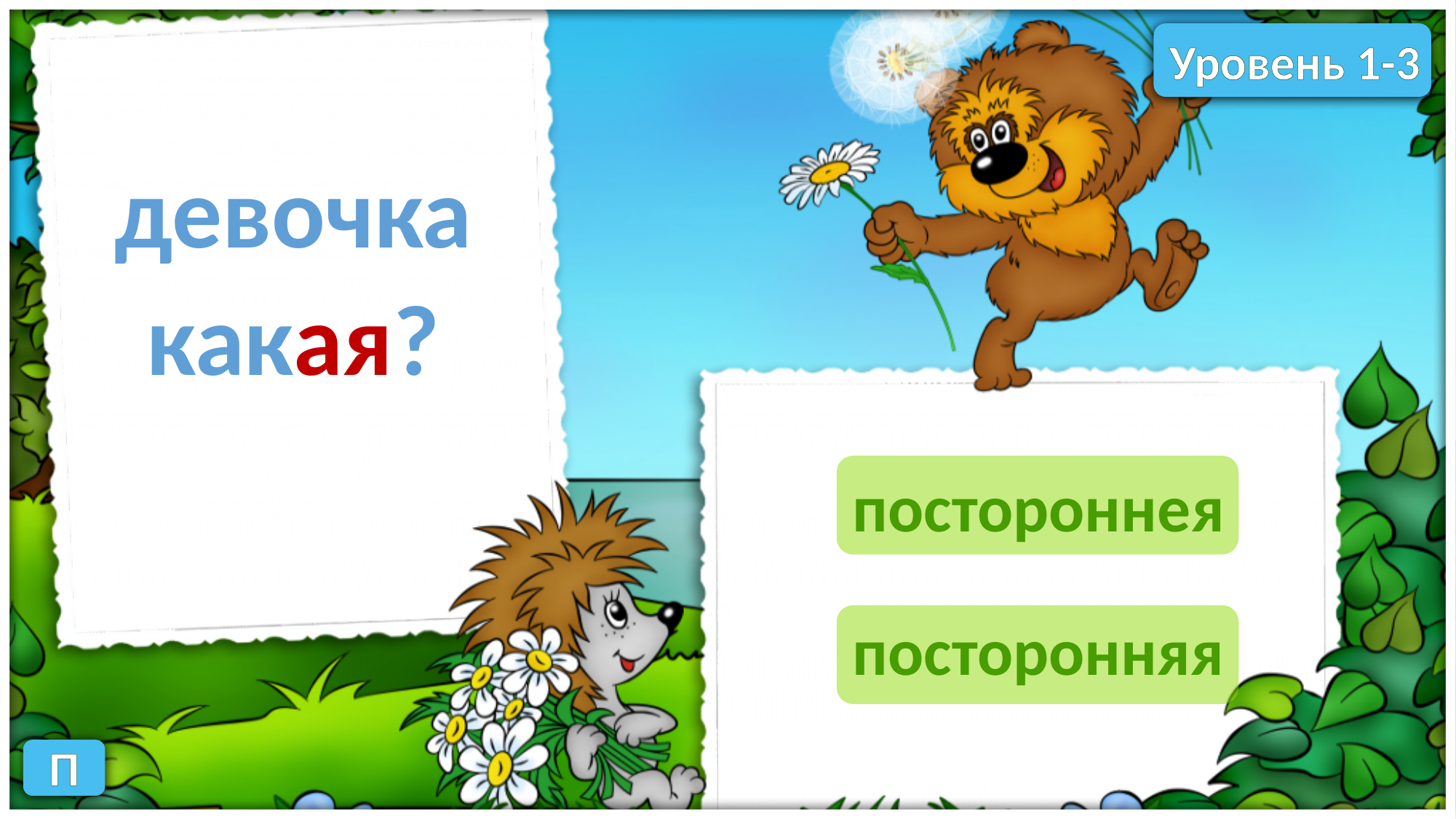

Уровень 1-3
девочка
какая?

постороннея
посторонняя

П